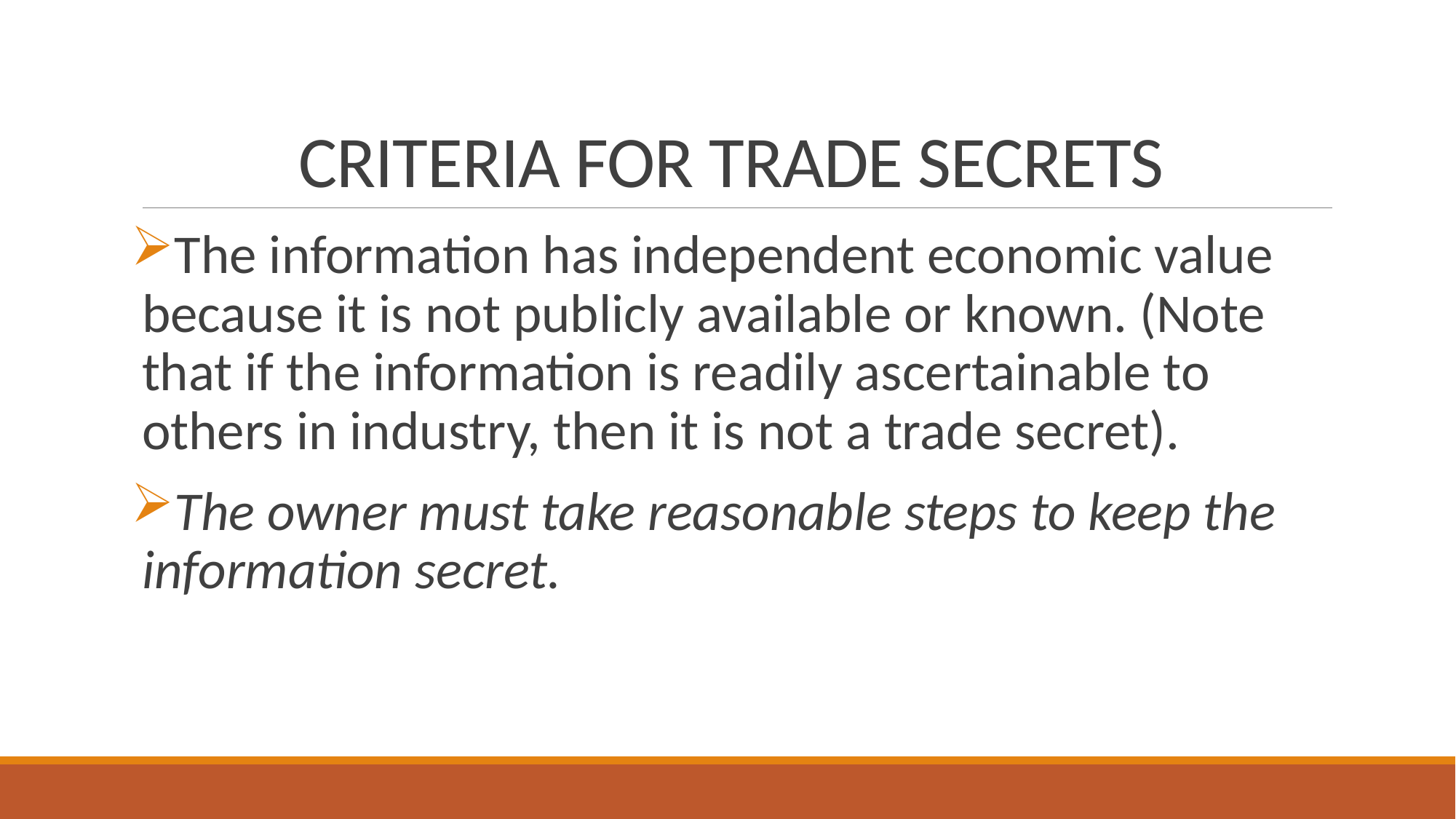

# CRITERIA FOR TRADE SECRETS
The information has independent economic value because it is not publicly available or known. (Note that if the information is readily ascertainable to others in industry, then it is not a trade secret).
The owner must take reasonable steps to keep the information secret.